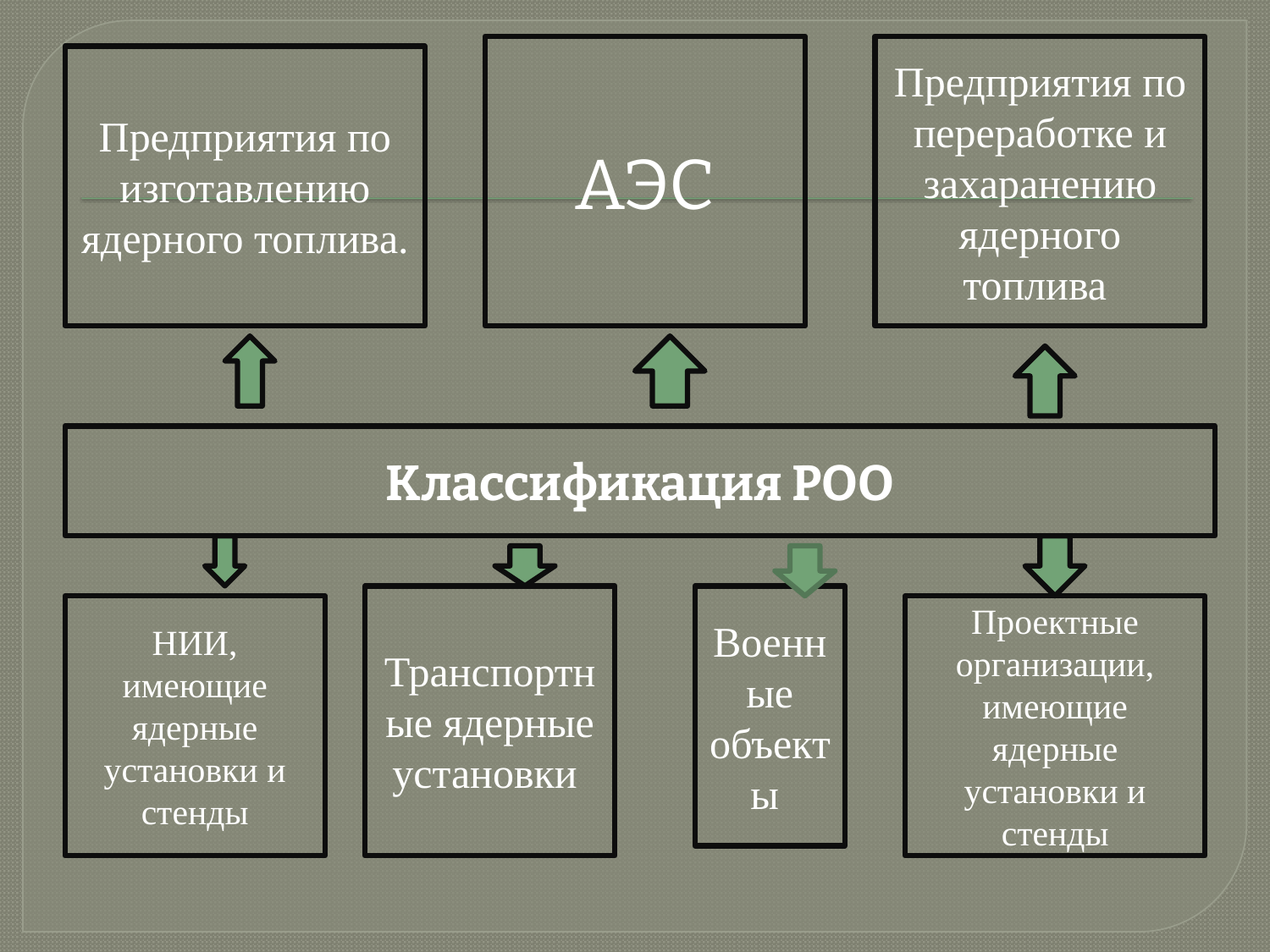

#
АЭС
Предприятия по переработке и захаранению ядерного топлива
Предприятия по изготавлению ядерного топлива.

Классификация РОО

Транспортные ядерные установки
Военные объекты
НИИ, имеющие ядерные установки и стенды
Проектные организации, имеющие ядерные установки и стенды